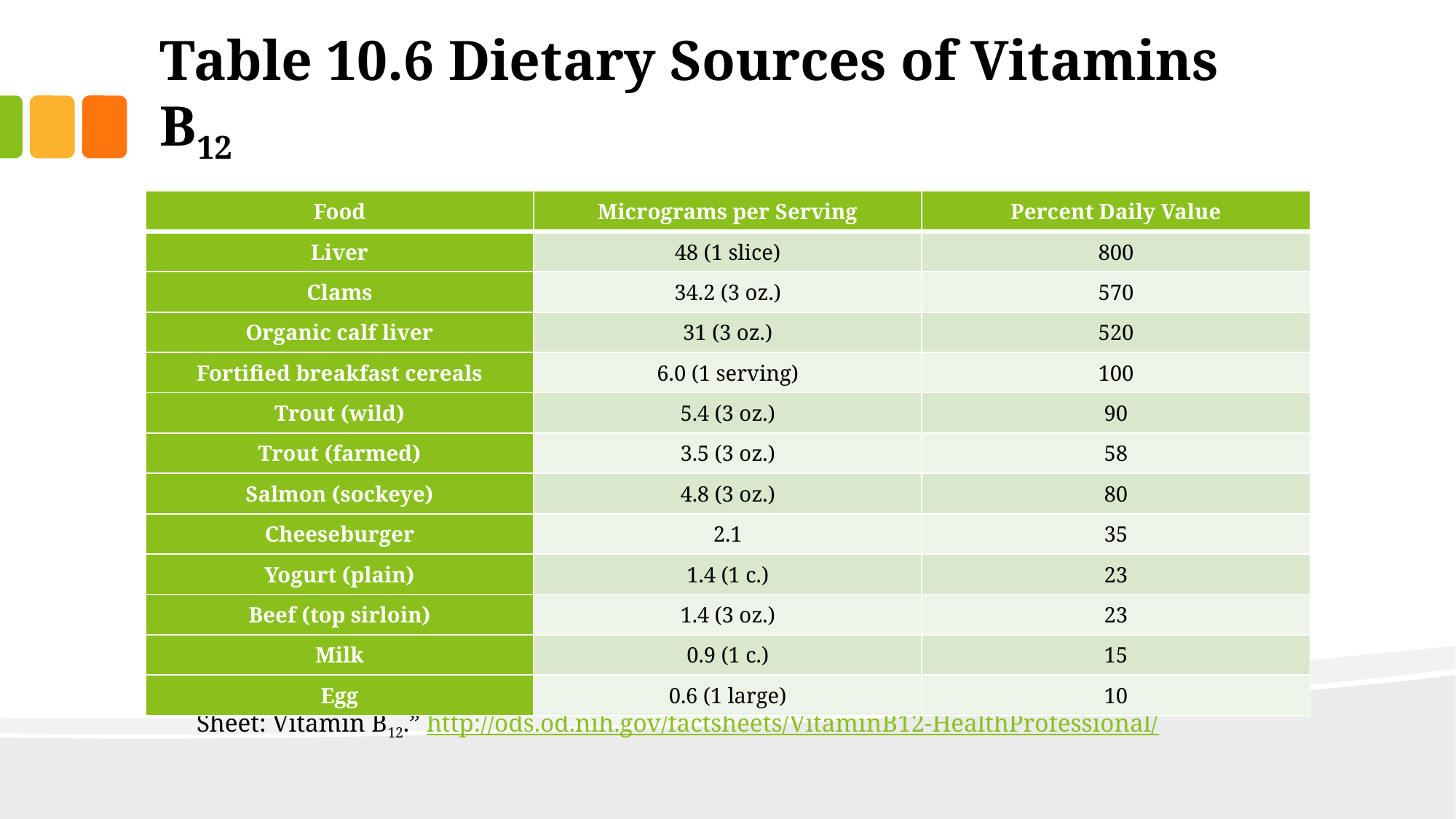

# Table 10.6 Dietary Sources of Vitamins B12

Source: National Institutes of Health, Office of Dietary Supplements. “Dietary Supplement Fact Sheet: Vitamin B12.” http://ods.od.nih.gov/factsheets/VitaminB12-HealthProfessional/
| Food | Micrograms per Serving | Percent Daily Value |
| --- | --- | --- |
| Liver | 48 (1 slice) | 800 |
| Clams | 34.2 (3 oz.) | 570 |
| Organic calf liver | 31 (3 oz.) | 520 |
| Fortified breakfast cereals | 6.0 (1 serving) | 100 |
| Trout (wild) | 5.4 (3 oz.) | 90 |
| Trout (farmed) | 3.5 (3 oz.) | 58 |
| Salmon (sockeye) | 4.8 (3 oz.) | 80 |
| Cheeseburger | 2.1 | 35 |
| Yogurt (plain) | 1.4 (1 c.) | 23 |
| Beef (top sirloin) | 1.4 (3 oz.) | 23 |
| Milk | 0.9 (1 c.) | 15 |
| Egg | 0.6 (1 large) | 10 |